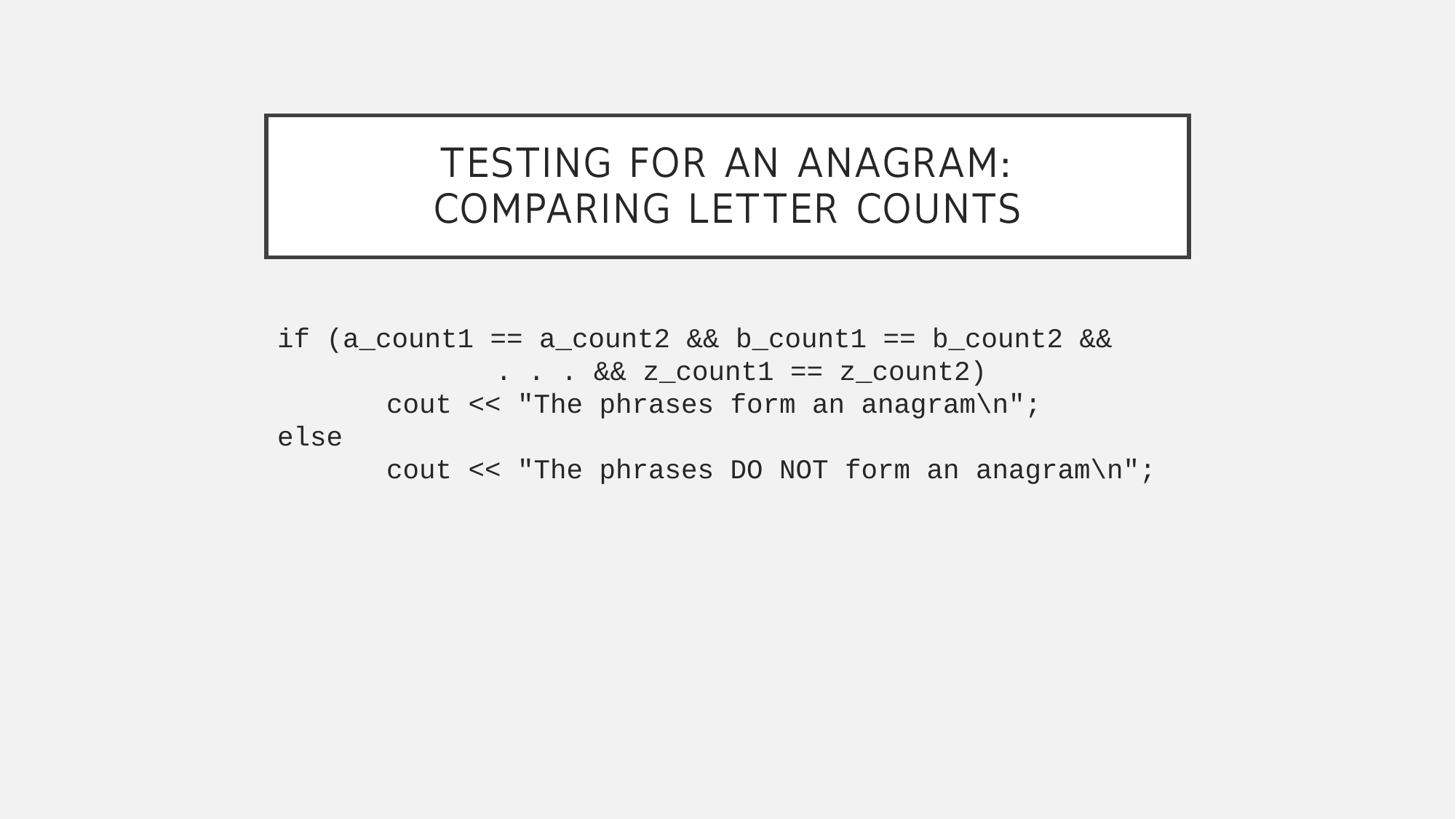

# Testing For An Anagram: Comparing Letter Counts
if (a_count1 == a_count2 && b_count1 == b_count2 &&
		. . . && z_count1 == z_count2)
	cout << "The phrases form an anagram\n";
else
	cout << "The phrases DO NOT form an anagram\n";